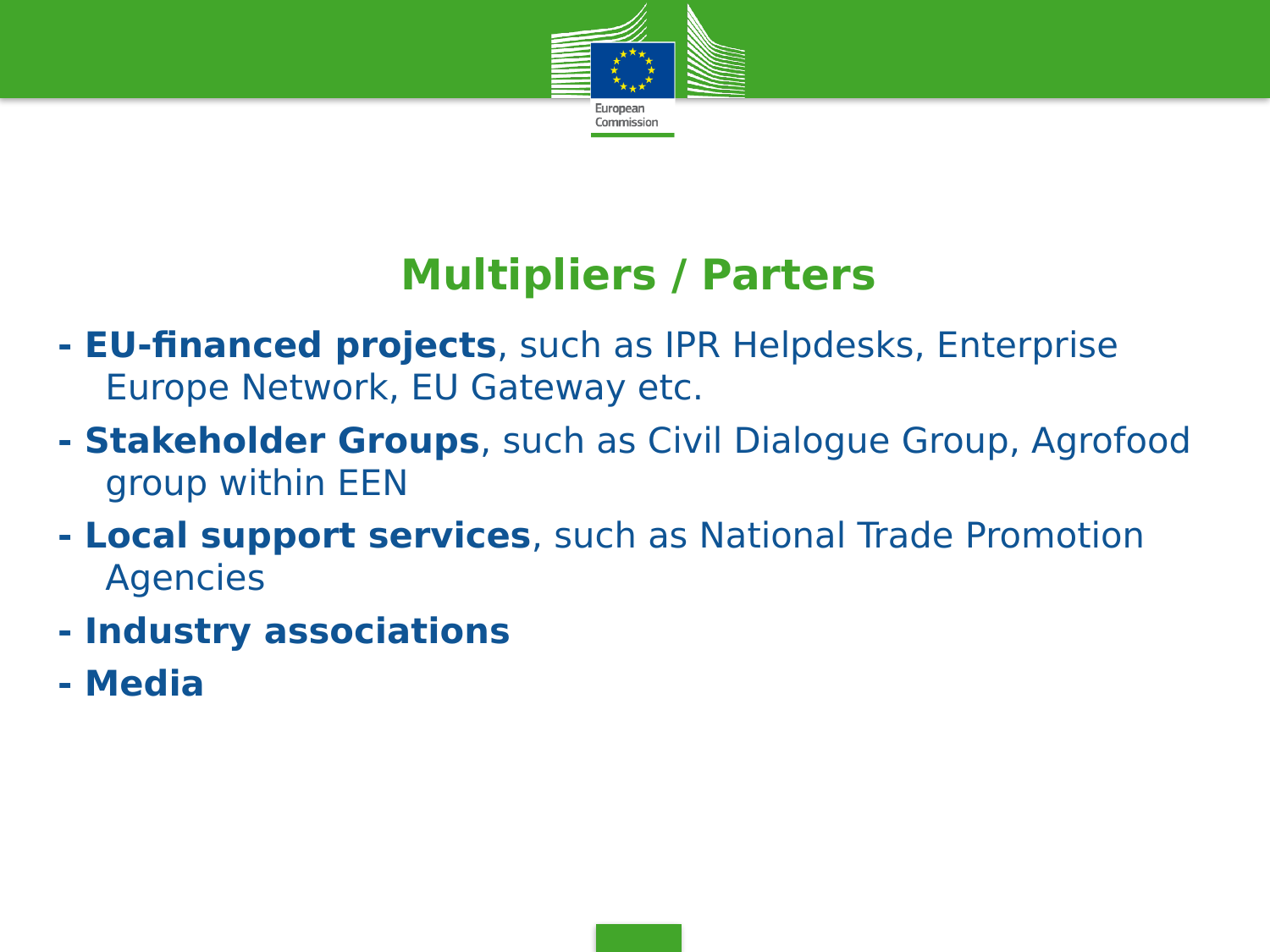

# Multipliers / Parters
- EU-financed projects, such as IPR Helpdesks, Enterprise Europe Network, EU Gateway etc.
- Stakeholder Groups, such as Civil Dialogue Group, Agrofood group within EEN
- Local support services, such as National Trade Promotion Agencies
- Industry associations
- Media

14